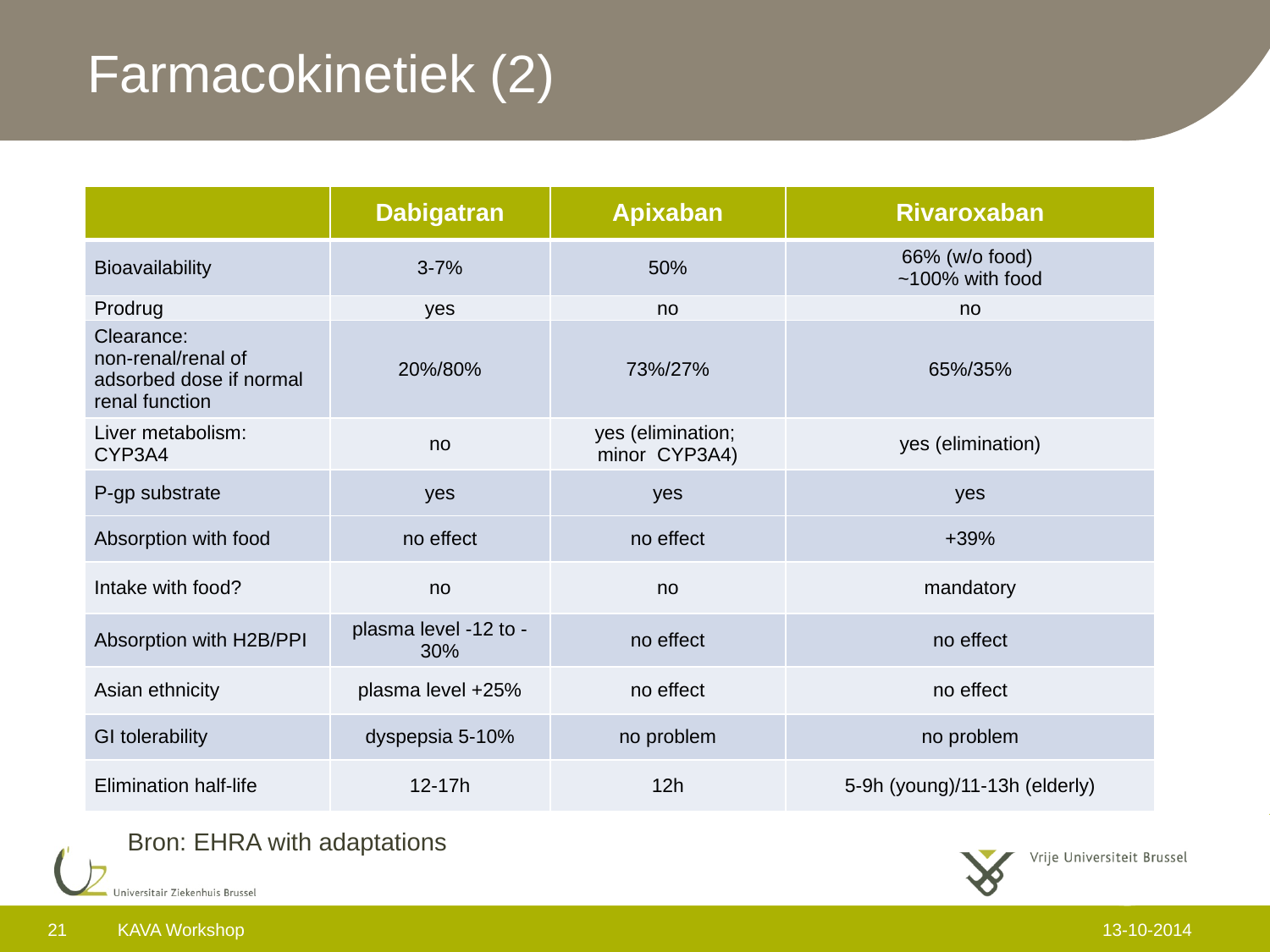

# Farmacokinetiek (2)
|  | Dabigatran | Apixaban | Rivaroxaban |
| --- | --- | --- | --- |
| Bioavailability | 3-7% | 50% | 66% (w/o food) ~100% with food |
| Prodrug | yes | no | no |
| Clearance: non-renal/renal of adsorbed dose if normal renal function | 20%/80% | 73%/27% | 65%/35% |
| Liver metabolism: CYP3A4 | no | yes (elimination; minor CYP3A4) | yes (elimination) |
| P-gp substrate | yes | yes | yes |
| Absorption with food | no effect | no effect | +39% |
| Intake with food? | no | no | mandatory |
| Absorption with H2B/PPI | plasma level -12 to -30% | no effect | no effect |
| Asian ethnicity | plasma level +25% | no effect | no effect |
| GI tolerability | dyspepsia 5-10% | no problem | no problem |
| Elimination half-life | 12-17h | 12h | 5-9h (young)/11-13h (elderly) |
Bron: EHRA with adaptations
21
KAVA Workshop
13-10-2014